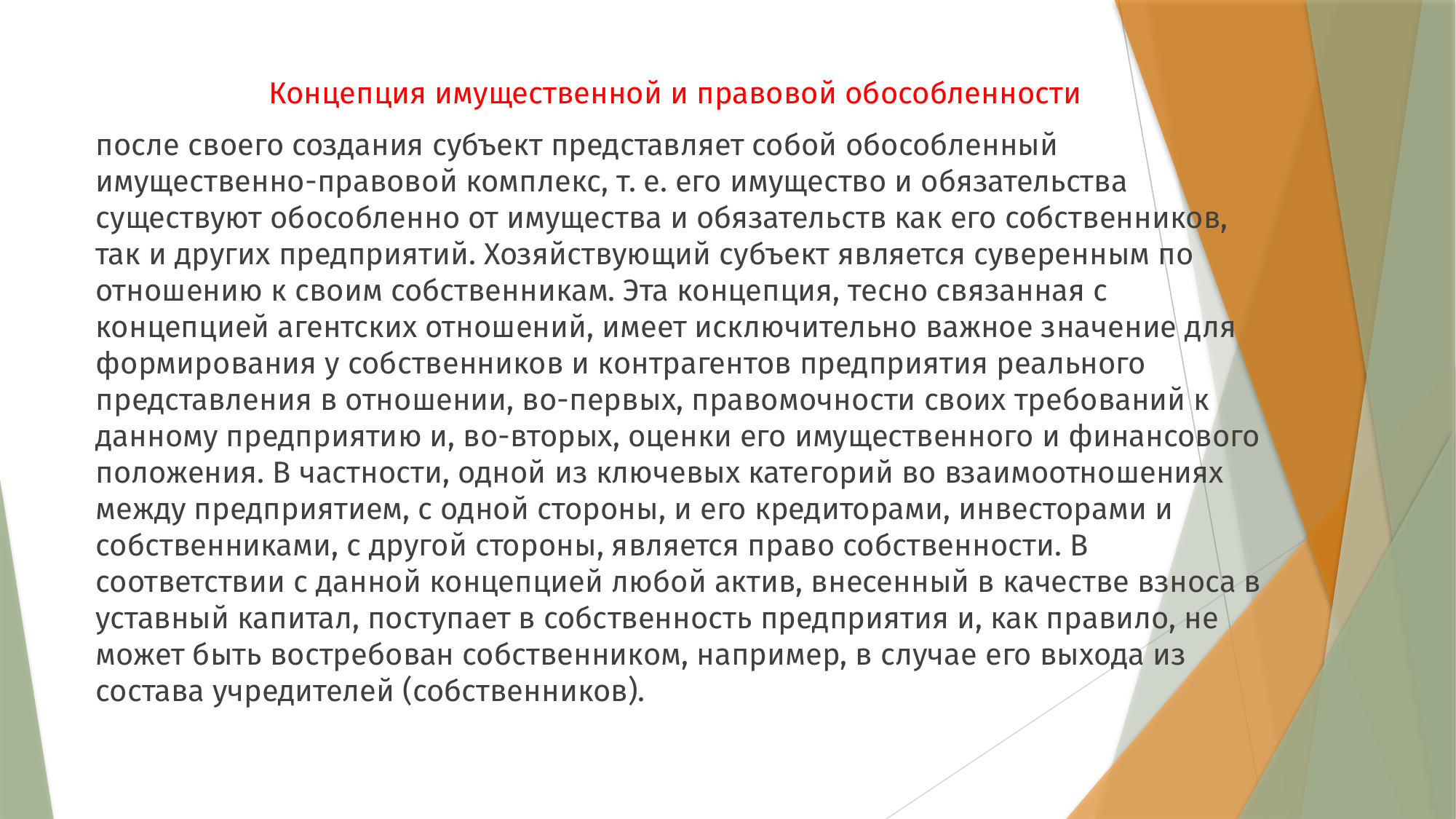

Концепция имущественной и правовой обособленности
после своего создания субъект представляет собой обособленный имущественно-правовой комплекс, т. е. его имущество и обязательства существуют обособленно от имущества и обязательств как его собственников, так и других предприятий. Хозяйствующий субъект является суверенным по отношению к своим собственникам. Эта концепция, тесно связанная с концепцией агентских отношений, имеет исключительно важное значение для формирования у собственников и контрагентов предприятия реального представления в отношении, во-первых, правомочности своих требований к данному предприятию и, во-вторых, оценки его имущественного и финансового положения. В частности, одной из ключевых категорий во взаимоотношениях между предприятием, с одной стороны, и его кредиторами, инвесторами и собственниками, с другой стороны, является право собственности. В соответствии с данной концепцией любой актив, внесенный в качестве взноса в уставный капитал, поступает в собственность предприятия и, как правило, не может быть востребован собственником, например, в случае его выхода из состава учредителей (собственников).